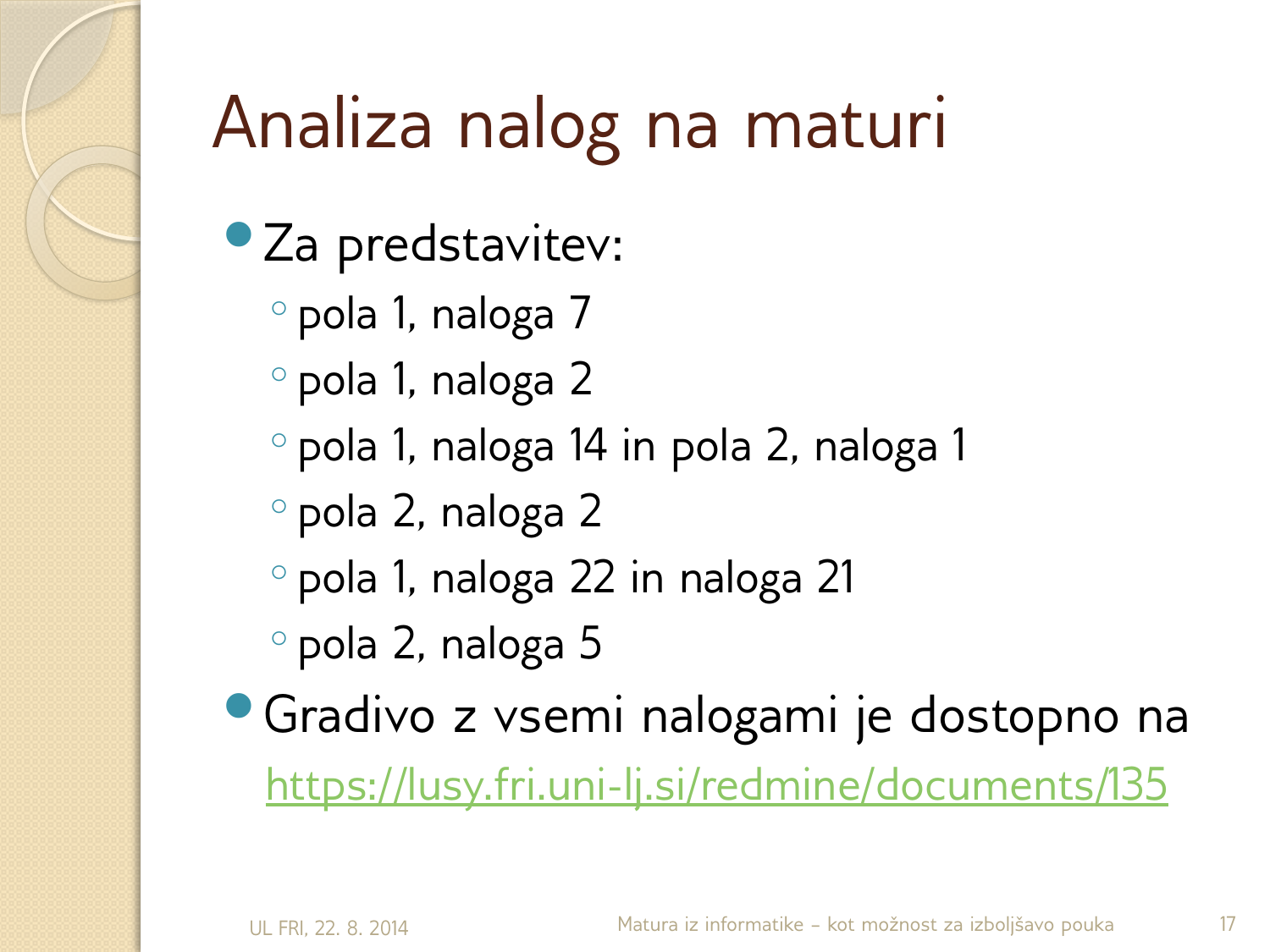

# Analiza nalog na maturi
Za predstavitev:
pola 1, naloga 7
pola 1, naloga 2
pola 1, naloga 14 in pola 2, naloga 1
pola 2, naloga 2
pola 1, naloga 22 in naloga 21
pola 2, naloga 5
Gradivo z vsemi nalogami je dostopno na
https://lusy.fri.uni-lj.si/redmine/documents/135
Matura iz informatike – kot možnost za izboljšavo pouka
17
UL FRI, 22. 8. 2014